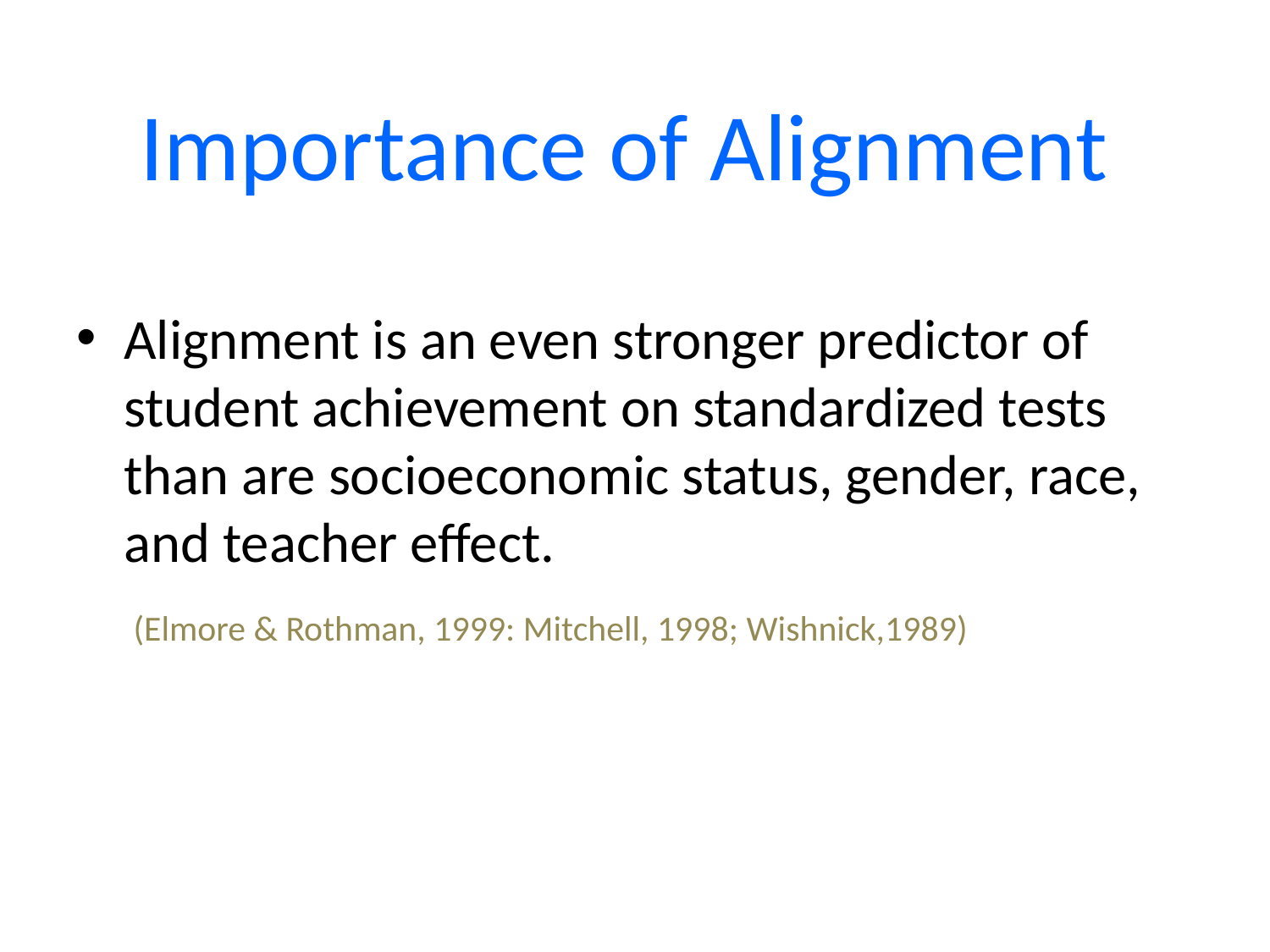

# Importance of Alignment
Alignment is an even stronger predictor of student achievement on standardized tests than are socioeconomic status, gender, race, and teacher effect.
      (Elmore & Rothman, 1999: Mitchell, 1998; Wishnick,1989)